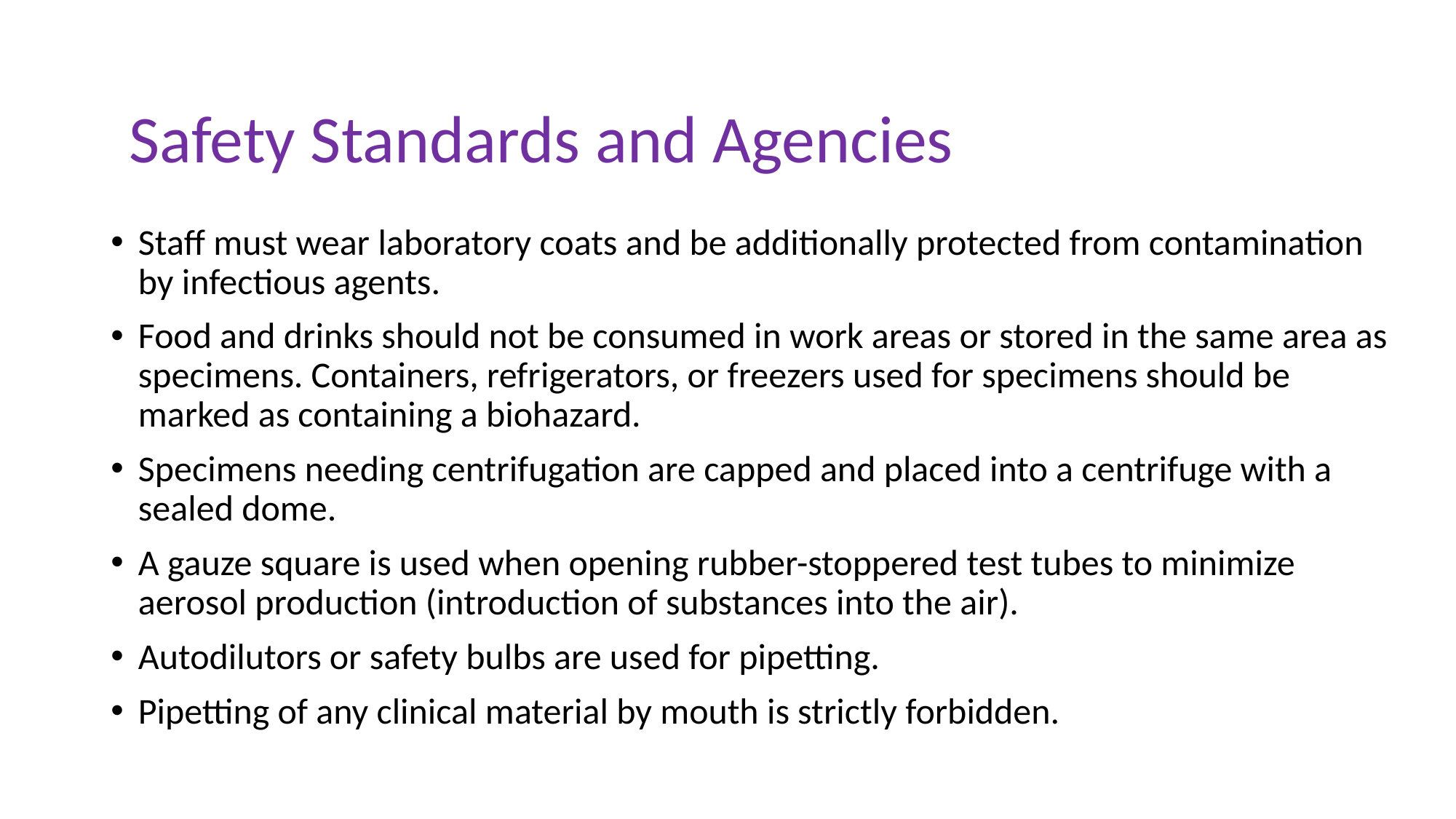

Safety Standards and Agencies
Staff must wear laboratory coats and be additionally protected from contamination by infectious agents.
Food and drinks should not be consumed in work areas or stored in the same area as specimens. Containers, refrigerators, or freezers used for specimens should be marked as containing a biohazard.
Specimens needing centrifugation are capped and placed into a centrifuge with a sealed dome.
A gauze square is used when opening rubber-stoppered test tubes to minimize aerosol production (introduction of substances into the air).
Autodilutors or safety bulbs are used for pipetting.
Pipetting of any clinical material by mouth is strictly forbidden.